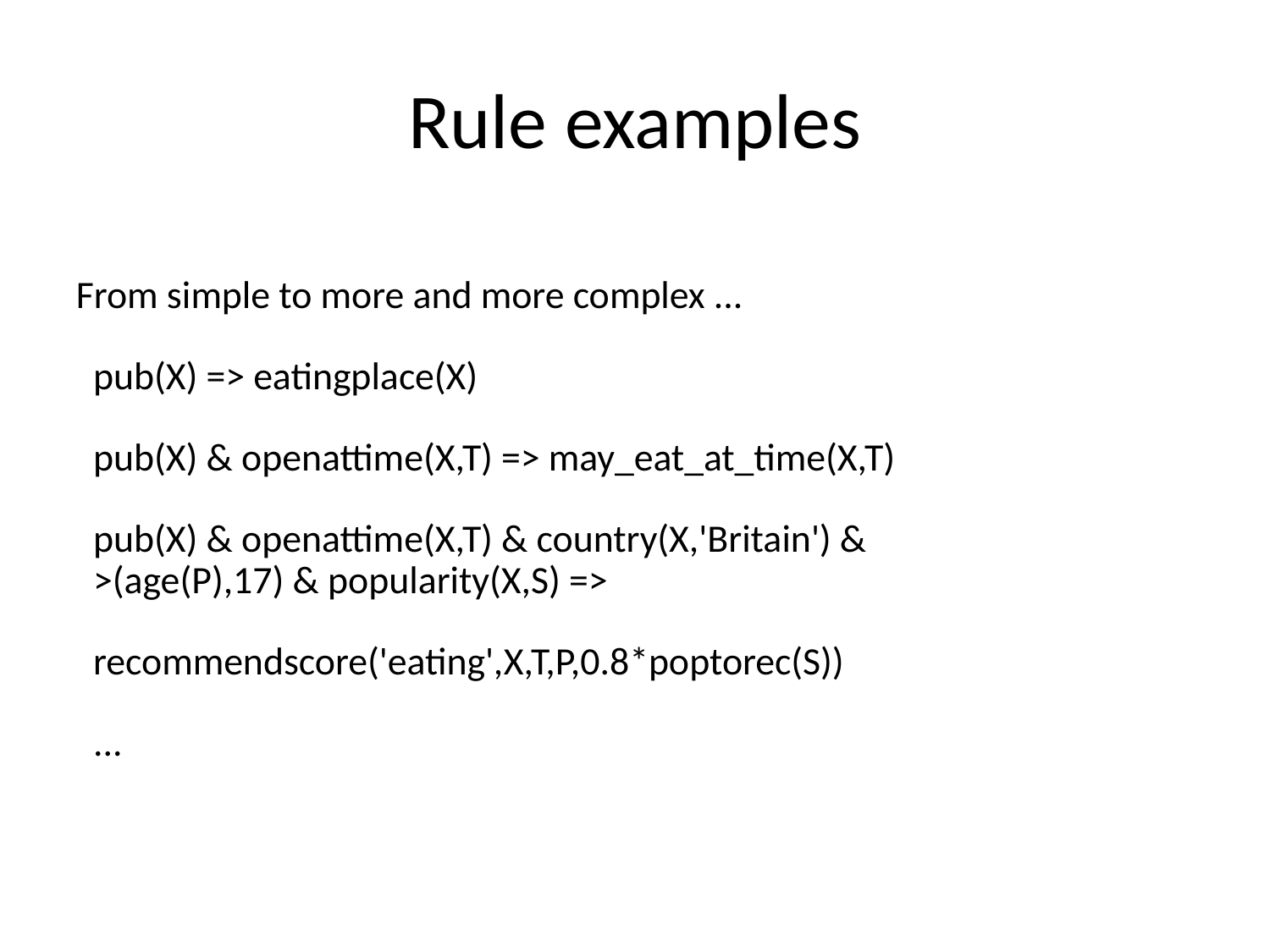

Rule examples

From simple to more and more complex ...

  pub(X) => eatingplace(X)

  pub(X) & openattime(X,T) => may_eat_at_time(X,T)

  pub(X) & openattime(X,T) & country(X,'Britain') &
  >(age(P),17) & popularity(X,S) =>

  recommendscore('eating',X,T,P,0.8*poptorec(S))

  ...